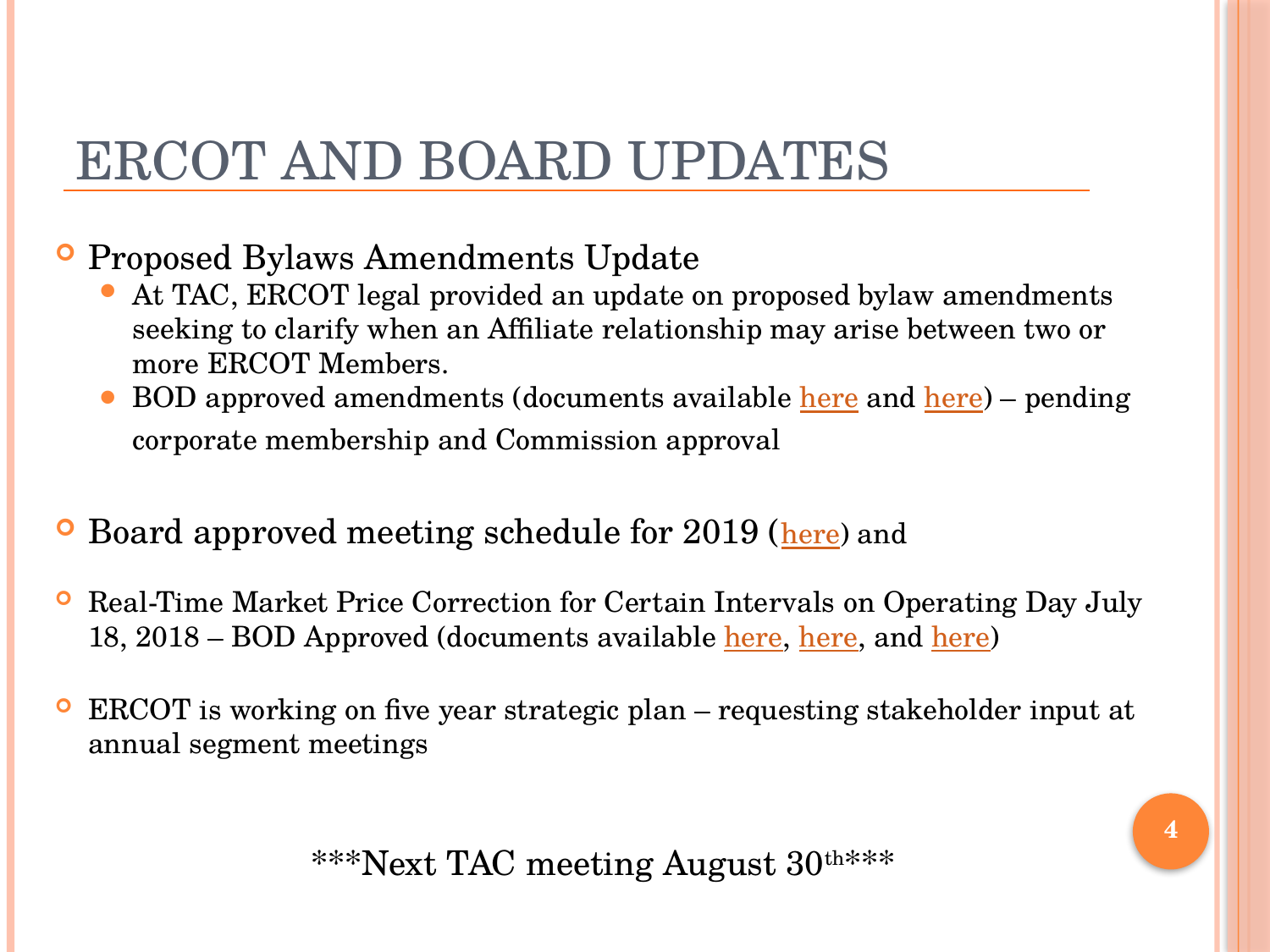

# ERCOT and Board Updates

Proposed Bylaws Amendments Update
At TAC, ERCOT legal provided an update on proposed bylaw amendments seeking to clarify when an Affiliate relationship may arise between two or more ERCOT Members.
BOD approved amendments (documents available here and here) – pending corporate membership and Commission approval

Board approved meeting schedule for 2019 (here) and

Real-Time Market Price Correction for Certain Intervals on Operating Day July 18, 2018 – BOD Approved (documents available here, here, and here)

ERCOT is working on five year strategic plan – requesting stakeholder input at annual segment meetings

***Next TAC meeting August 30th***

4